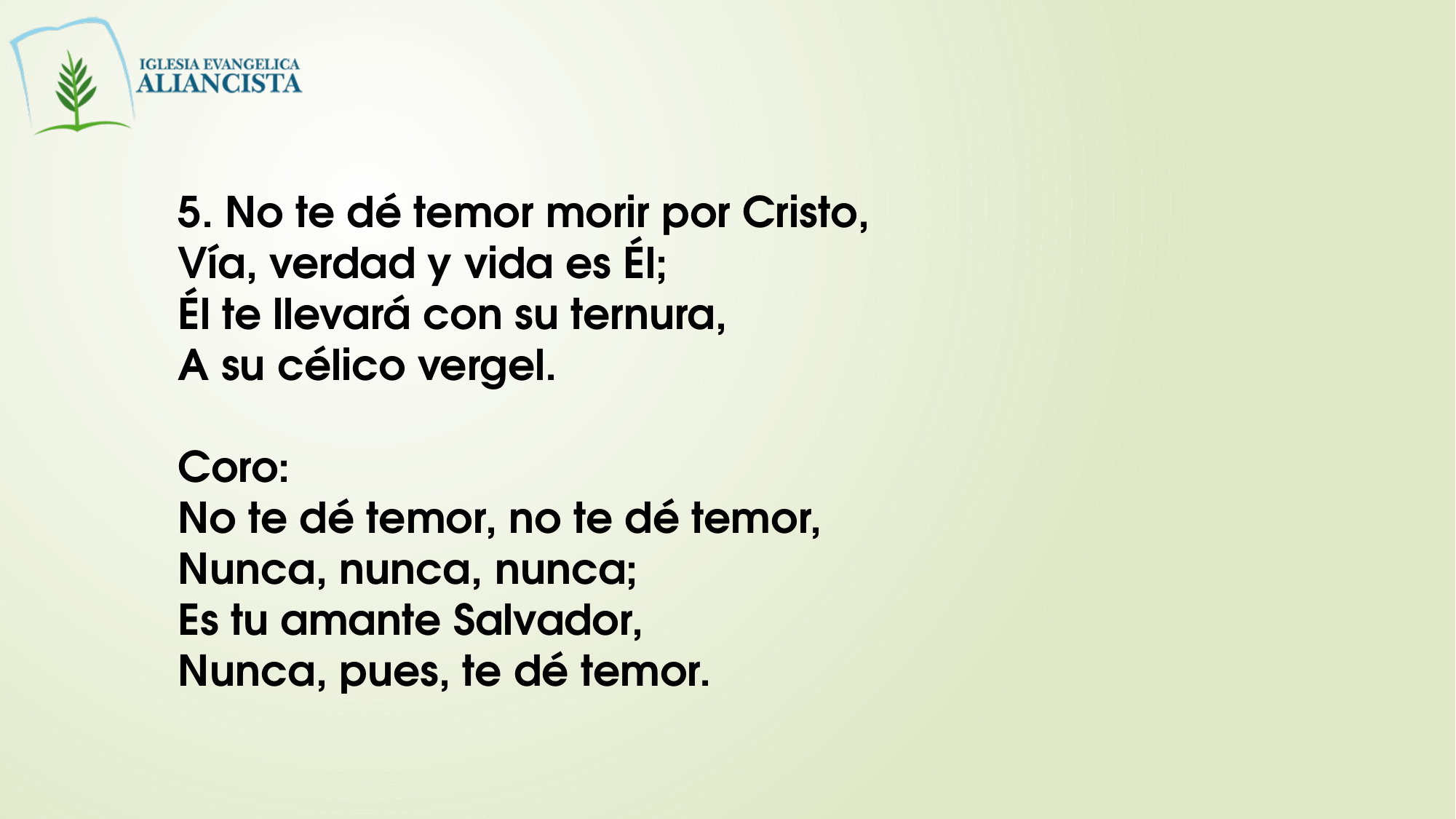

5. No te dé temor morir por Cristo,
Vía, verdad y vida es Él;
Él te llevará con su ternura,
A su célico vergel.

Coro:
No te dé temor, no te dé temor,
Nunca, nunca, nunca;
Es tu amante Salvador,
Nunca, pues, te dé temor.